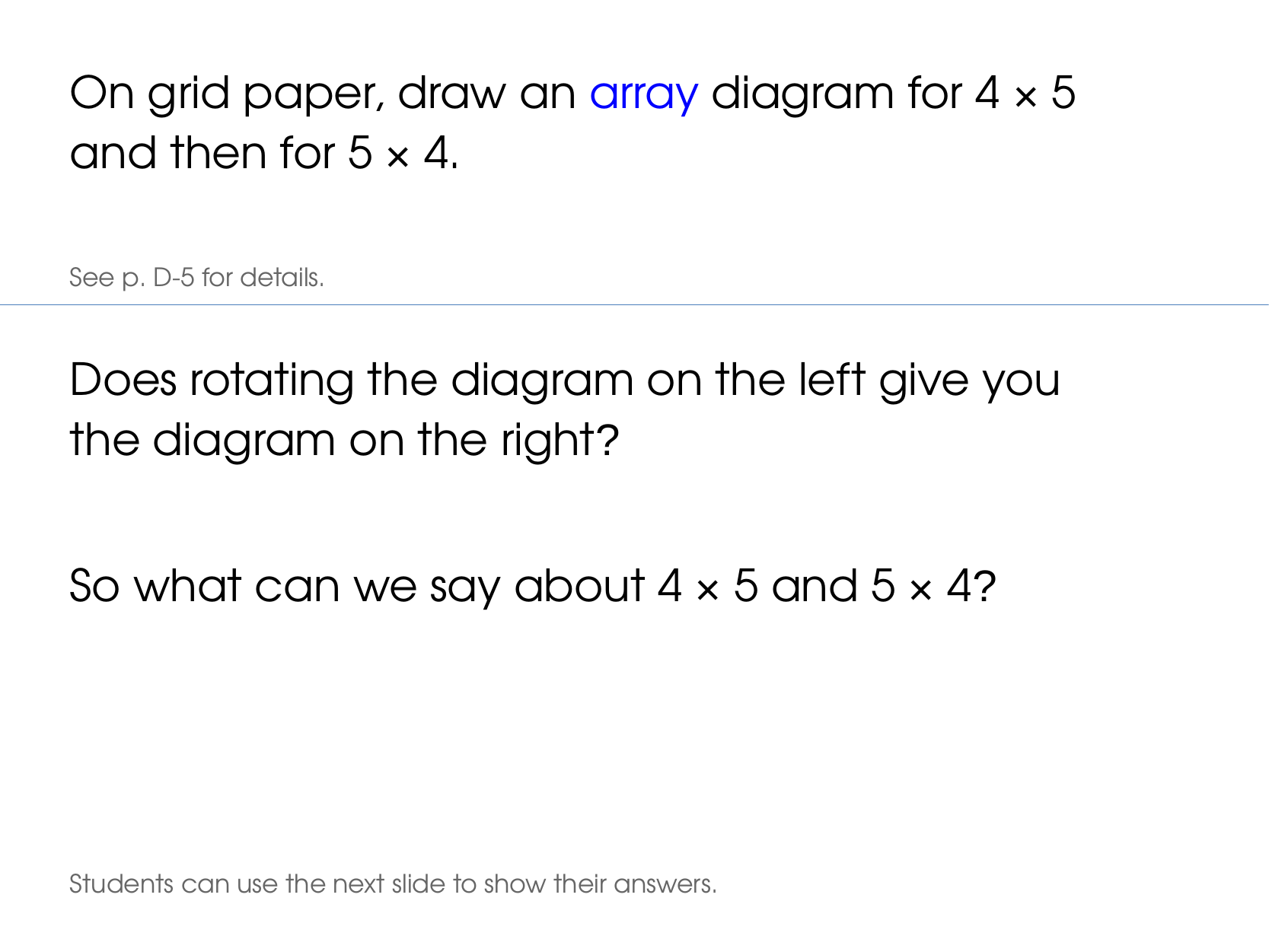

On grid paper, draw an array diagram for 4 × 5 and then for 5 × 4.
See p. D-5 for details.
Does rotating the diagram on the left give you the diagram on the right?
So what can we say about 4 × 5 and 5 × 4?
Students can use the next slide to show their answers.